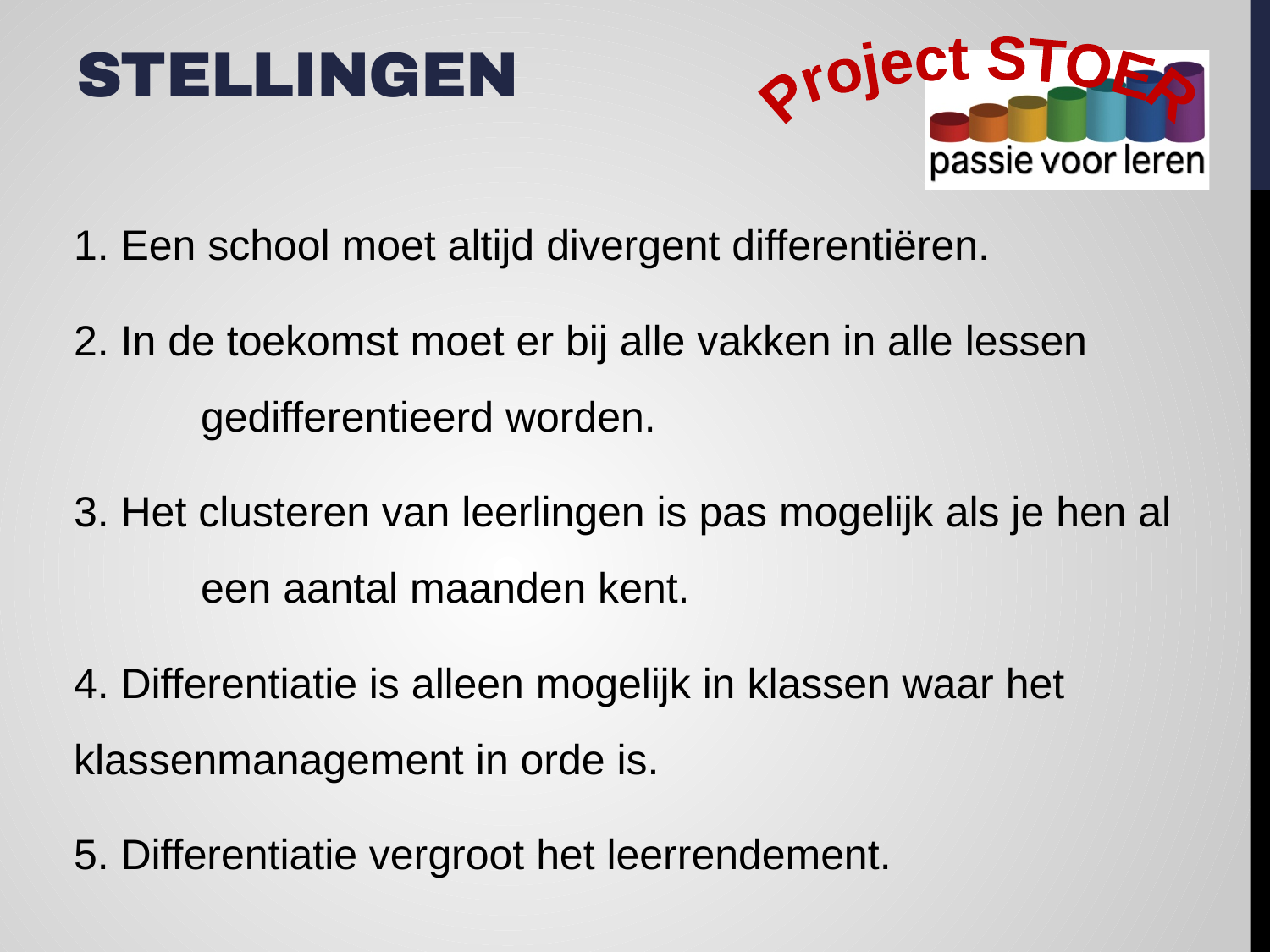

# Stellingen
1. Een school moet altijd divergent differentiëren.
2. In de toekomst moet er bij alle vakken in alle lessen 	gedifferentieerd worden.
3. Het clusteren van leerlingen is pas mogelijk als je hen al 	een aantal maanden kent.
4. Differentiatie is alleen mogelijk in klassen waar het 	klassenmanagement in orde is.
5. Differentiatie vergroot het leerrendement.